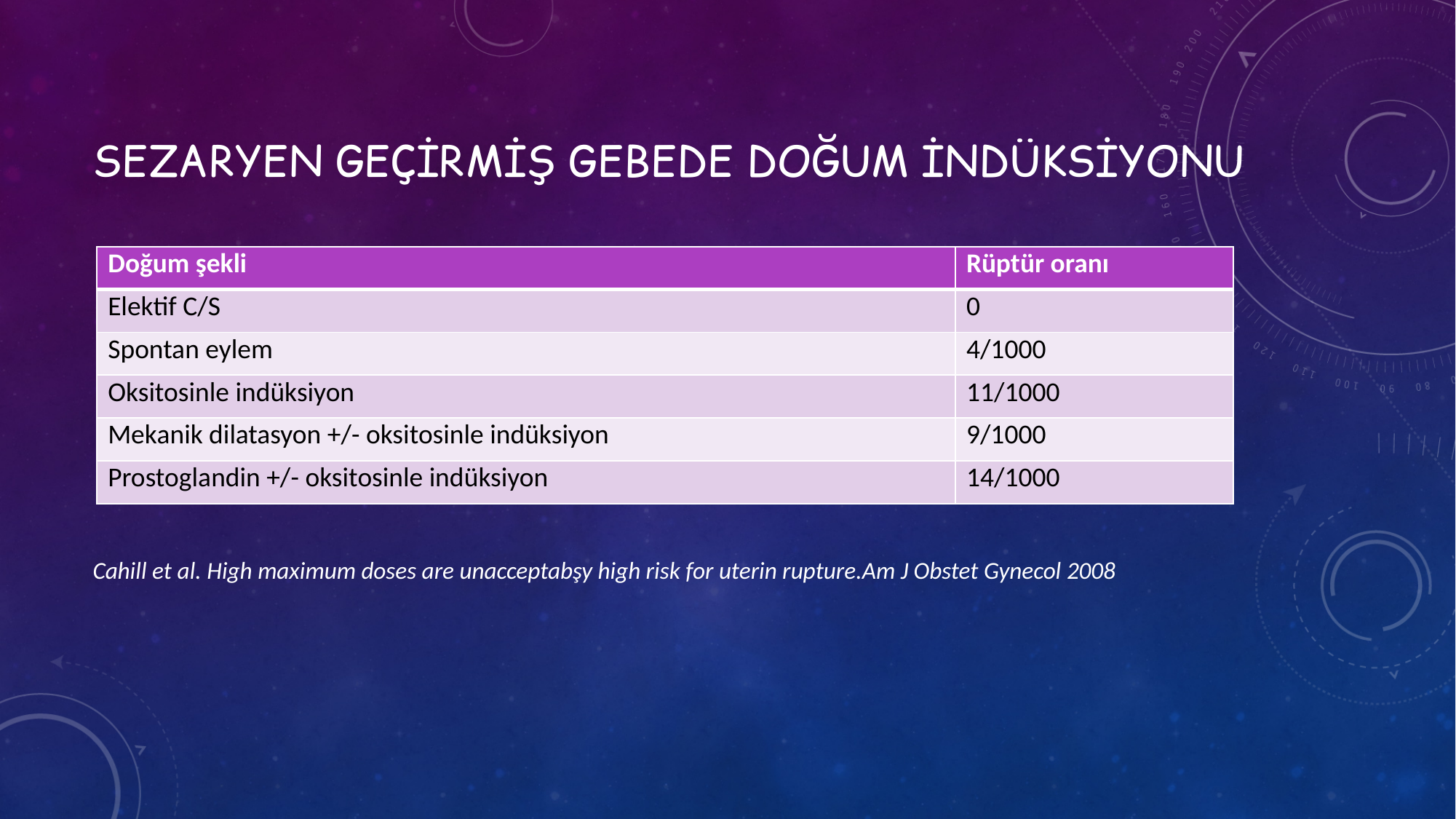

# SEZARYEN GEÇİRMİŞ GEBEDE DOĞUM İNDÜKSİYONU
| Doğum şekli | Rüptür oranı |
| --- | --- |
| Elektif C/S | 0 |
| Spontan eylem | 4/1000 |
| Oksitosinle indüksiyon | 11/1000 |
| Mekanik dilatasyon +/- oksitosinle indüksiyon | 9/1000 |
| Prostoglandin +/- oksitosinle indüksiyon | 14/1000 |

Cahill et al. High maximum doses are unacceptabşy high risk for uterin rupture.Am J Obstet Gynecol 2008